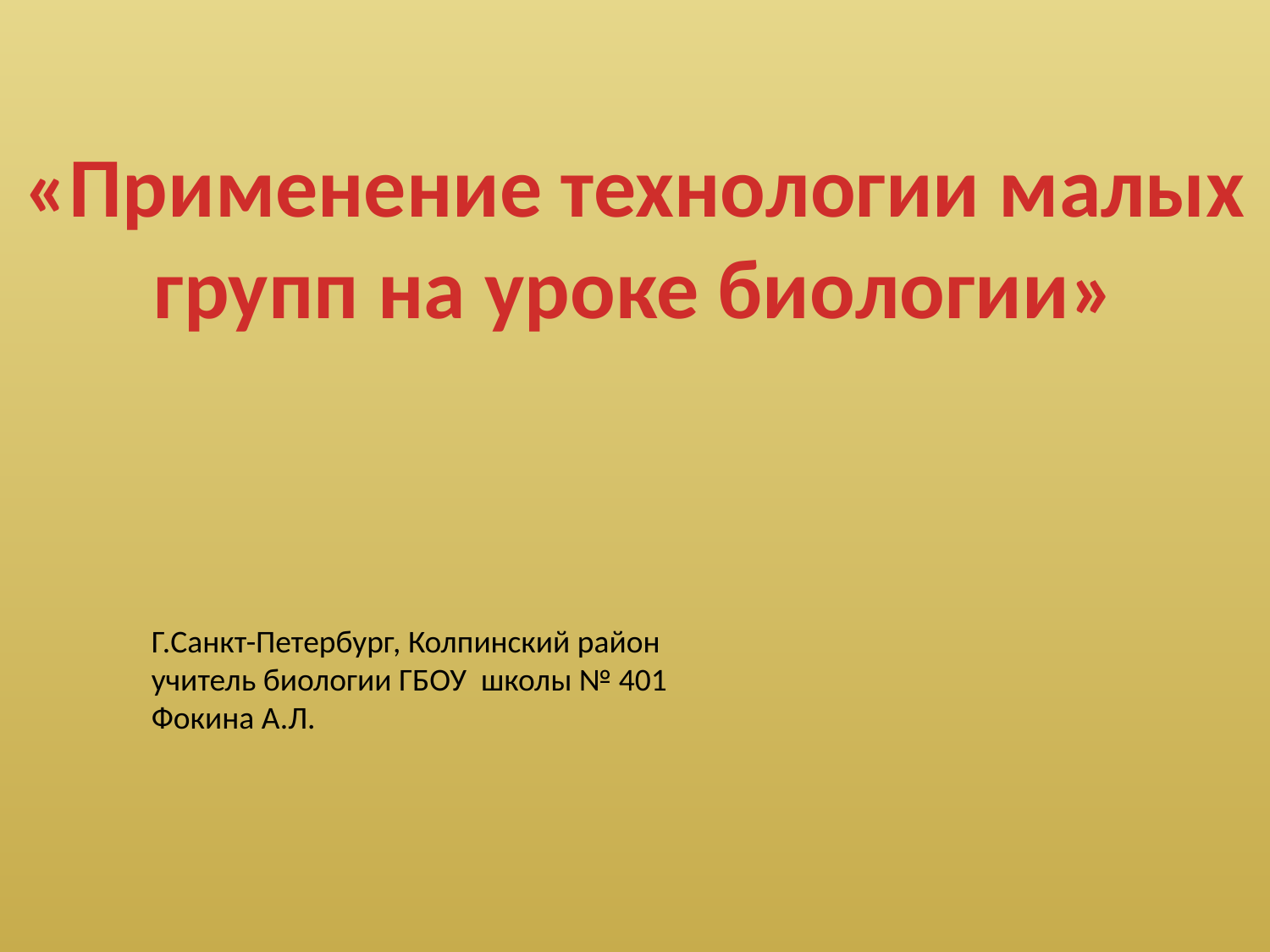

«Применение технологии малых групп на уроке биологии»
Г.Санкт-Петербург, Колпинский район
учитель биологии ГБОУ  школы № 401
Фокина А.Л.